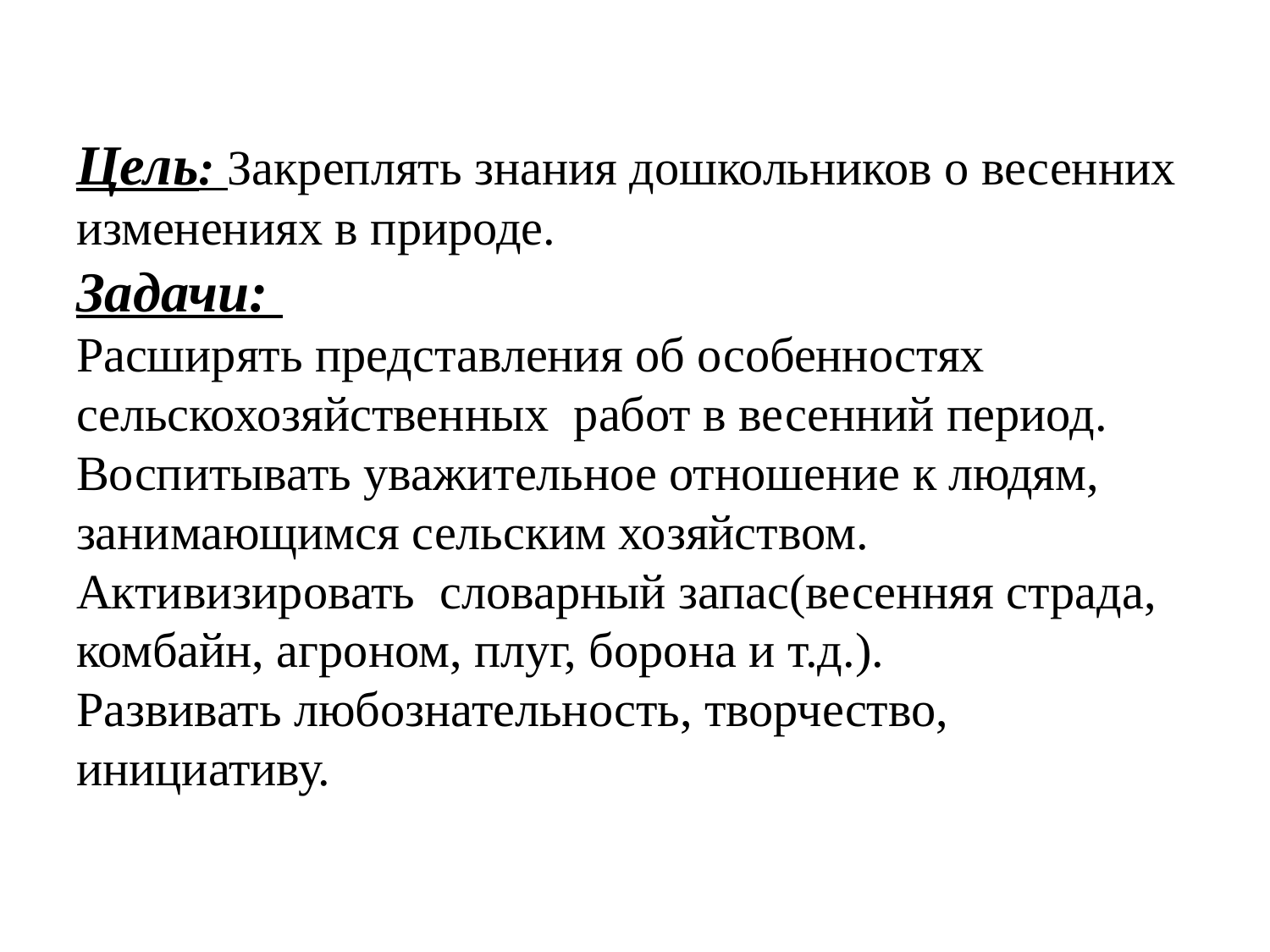

# Цель: Закреплять знания дошкольников о весенних изменениях в природе. Задачи: Расширять представления об особенностях сельскохозяйственных  работ в весенний период. Воспитывать уважительное отношение к людям, занимающимся сельским хозяйством. Активизировать  словарный запас(весенняя страда, комбайн, агроном, плуг, борона и т.д.). Развивать любознательность, творчество, инициативу.